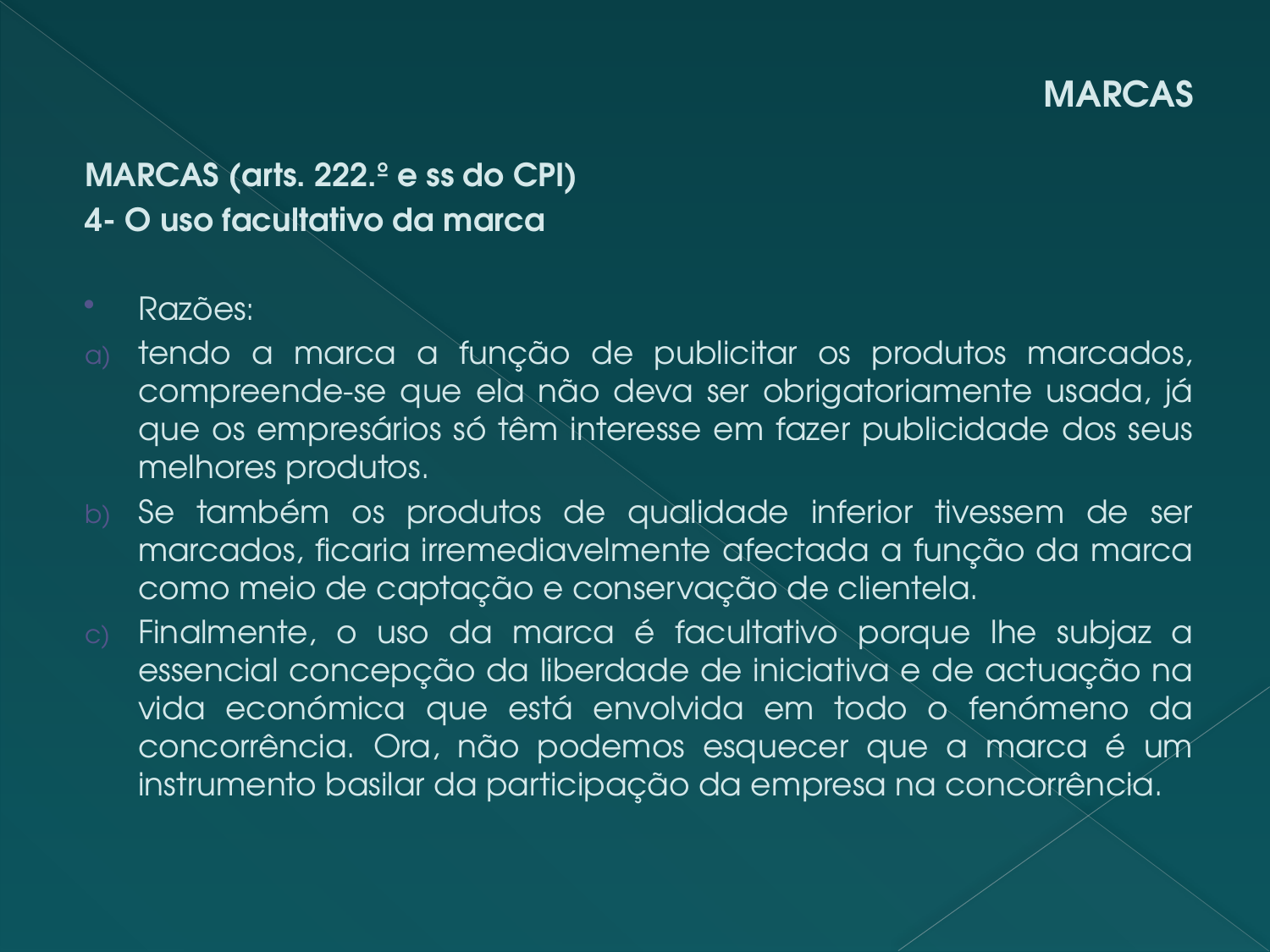

# MARCAS
MARCAS (arts. 222.º e ss do CPI)
4- O uso facultativo da marca

Razões:
tendo a marca a função de publicitar os produtos marcados, compreende-se que ela não deva ser obrigatoriamente usada, já que os empresários só têm interesse em fazer publicidade dos seus melhores produtos.
Se também os produtos de qualidade inferior tivessem de ser marcados, ficaria irremediavelmente afectada a função da marca como meio de captação e conservação de clientela.
Finalmente, o uso da marca é facultativo porque lhe subjaz a essencial concepção da liberdade de iniciativa e de actuação na vida económica que está envolvida em todo o fenómeno da concorrência. Ora, não podemos esquecer que a marca é um instrumento basilar da participação da empresa na concorrência.